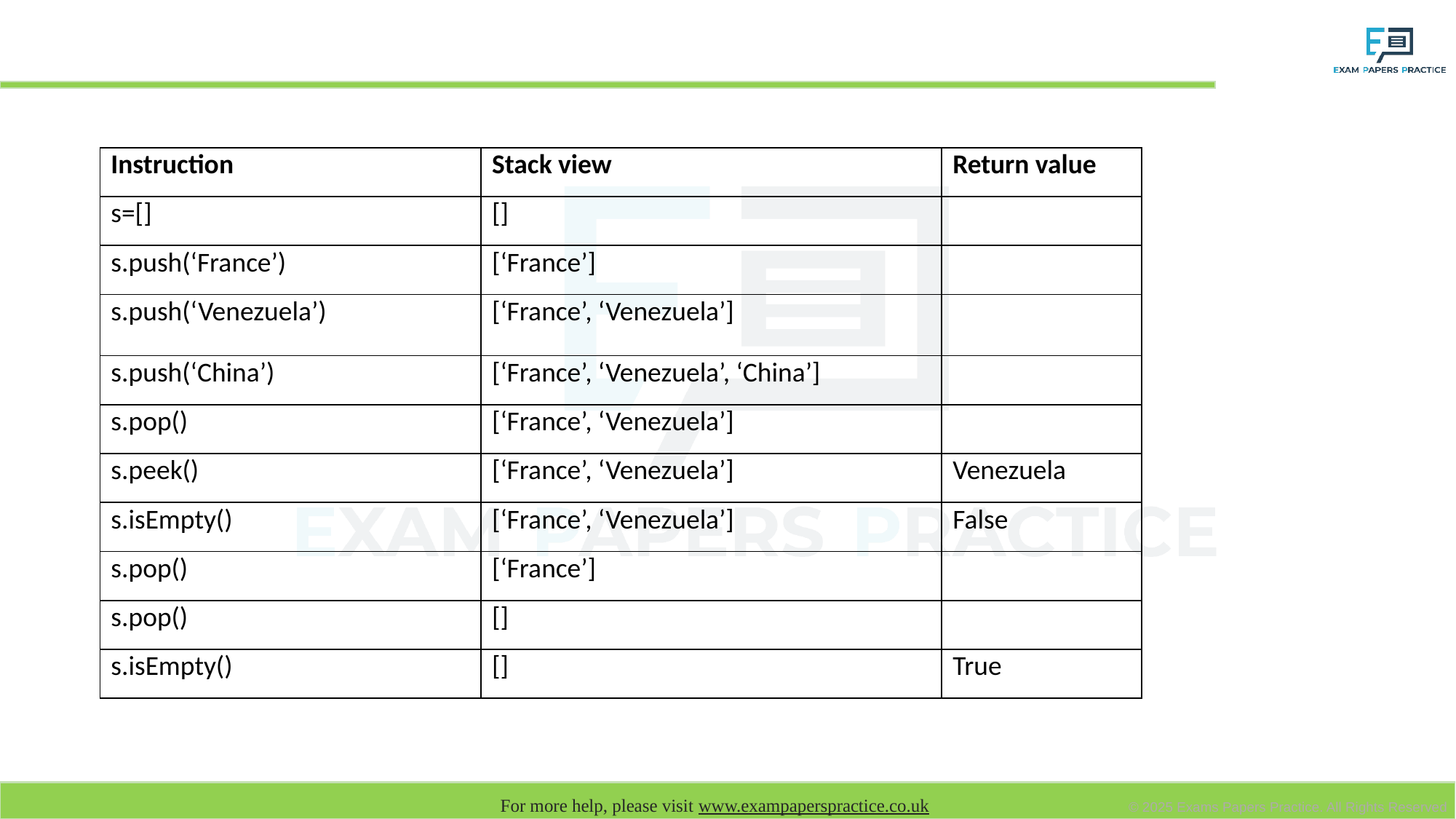

# Stacks in Python (see stacks.py)
| Instruction | Stack view | Return value |
| --- | --- | --- |
| s=[] | [] |  |
| s.push(‘France’) | [‘France’] |  |
| s.push(‘Venezuela’) | [‘France’, ‘Venezuela’] |  |
| s.push(‘China’) | [‘France’, ‘Venezuela’, ‘China’] |  |
| s.pop() | [‘France’, ‘Venezuela’] |  |
| s.peek() | [‘France’, ‘Venezuela’] | Venezuela |
| s.isEmpty() | [‘France’, ‘Venezuela’] | False |
| s.pop() | [‘France’] |  |
| s.pop() | [] |  |
| s.isEmpty() | [] | True |